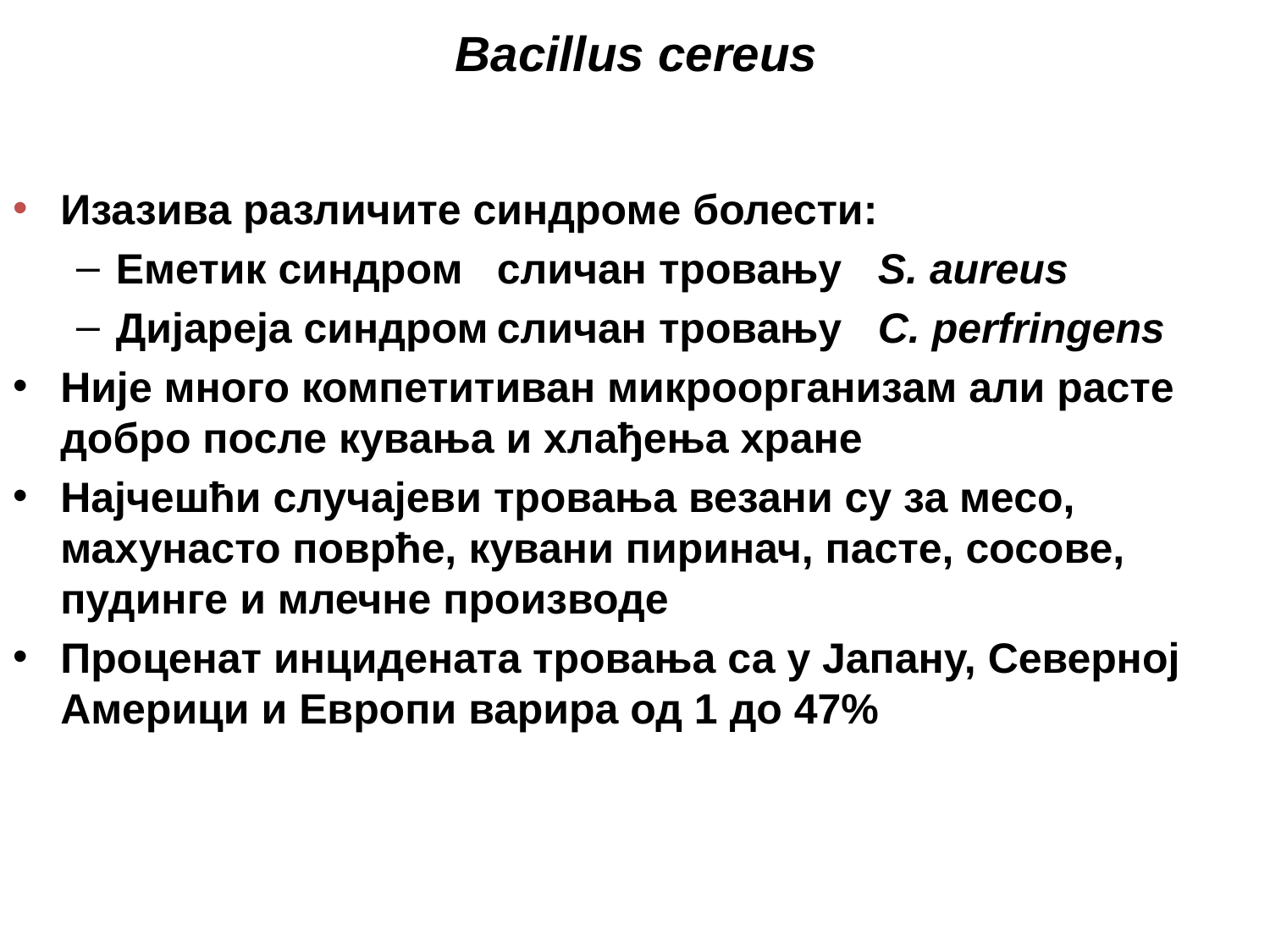

# Bacillus cereus
Изазива различите синдроме болести:
Еметик синдром	сличан тровању 	S. aureus
Дијареја синдром	сличан тровању 	C. perfringens
Није много компетитиван микроорганизам али расте добро после кувања и хлађења хране
Најчешћи случајеви тровања везани су за месо, махунасто поврће, кувани пиринач, пасте, сосове, пудинге и млечне производе
Проценат инцидената тровања са у Јапану, Северној Америци и Европи варира од 1 до 47%